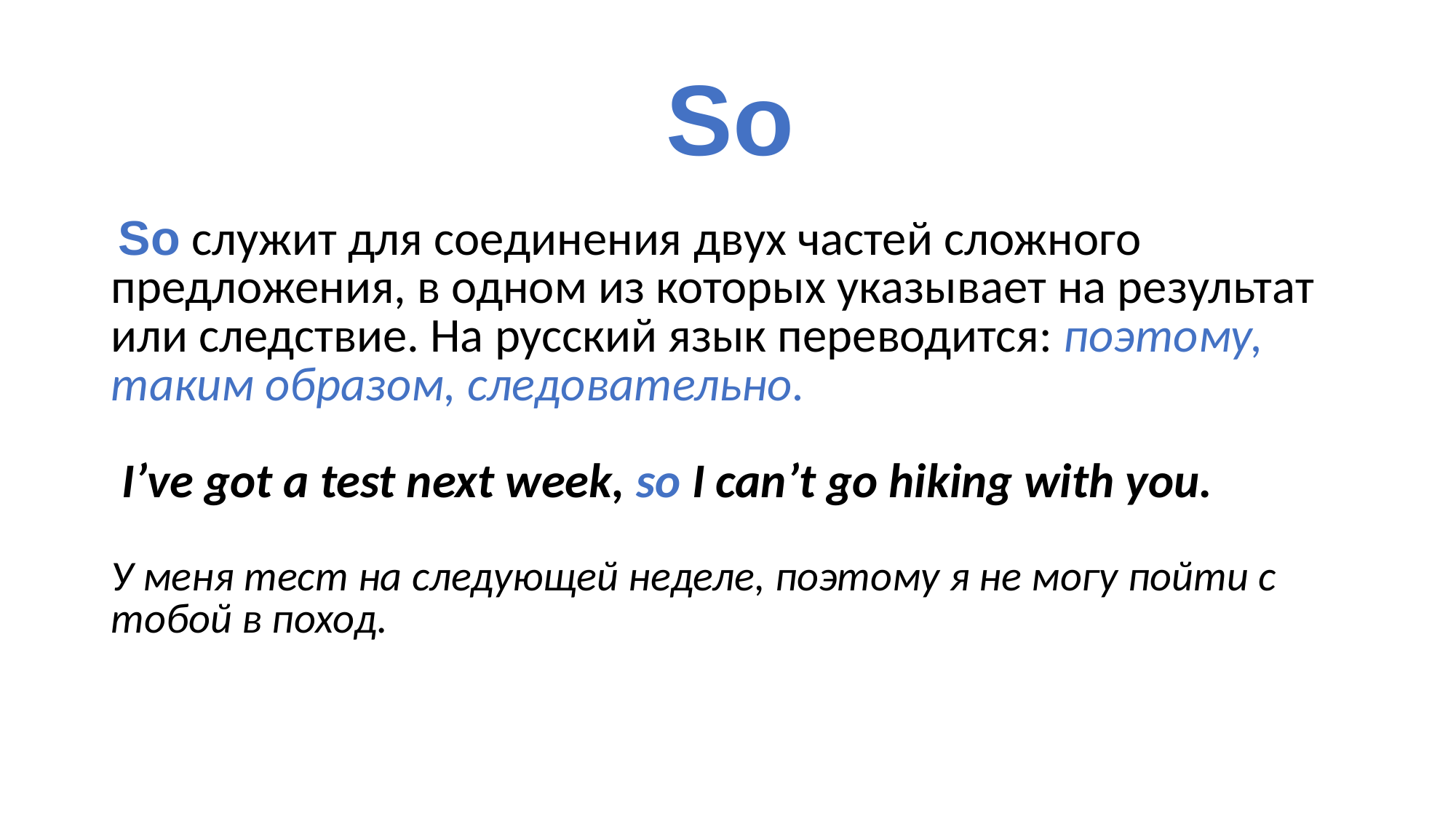

# So
| So служит для соединения двух частей сложного предложения, в одном из которых указывает на результат или следствие. На русский язык переводится: поэтому, таким образом, следовательно.   I’ve got a test next week, so I can’t go hiking with you. У меня тест на следующей неделе, поэтому я не могу пойти с тобой в поход. |
| --- |